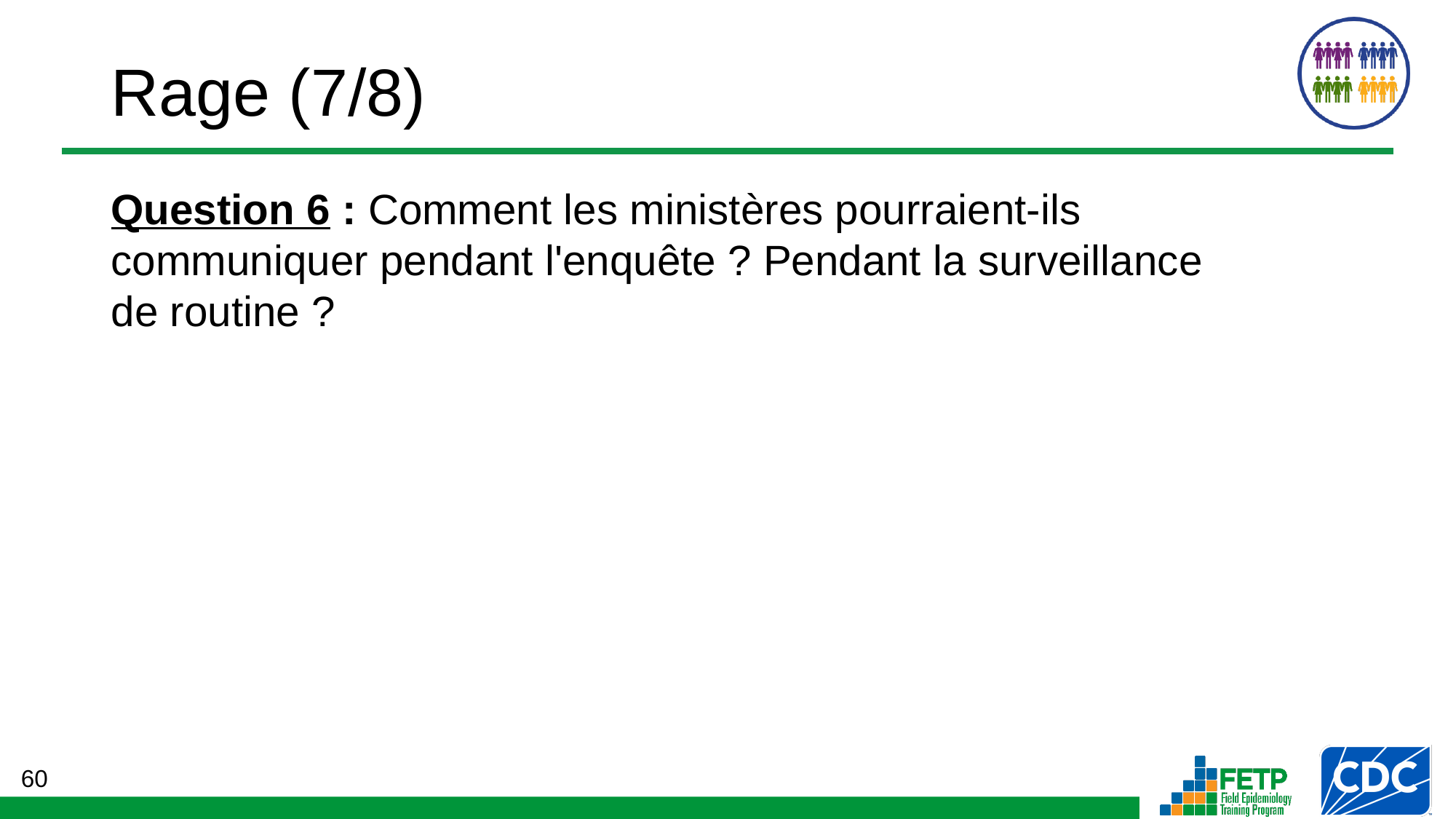

# Rage (7/8)
Question 6 : Comment les ministères pourraient-ils communiquer pendant l'enquête ? Pendant la surveillance
de routine ?